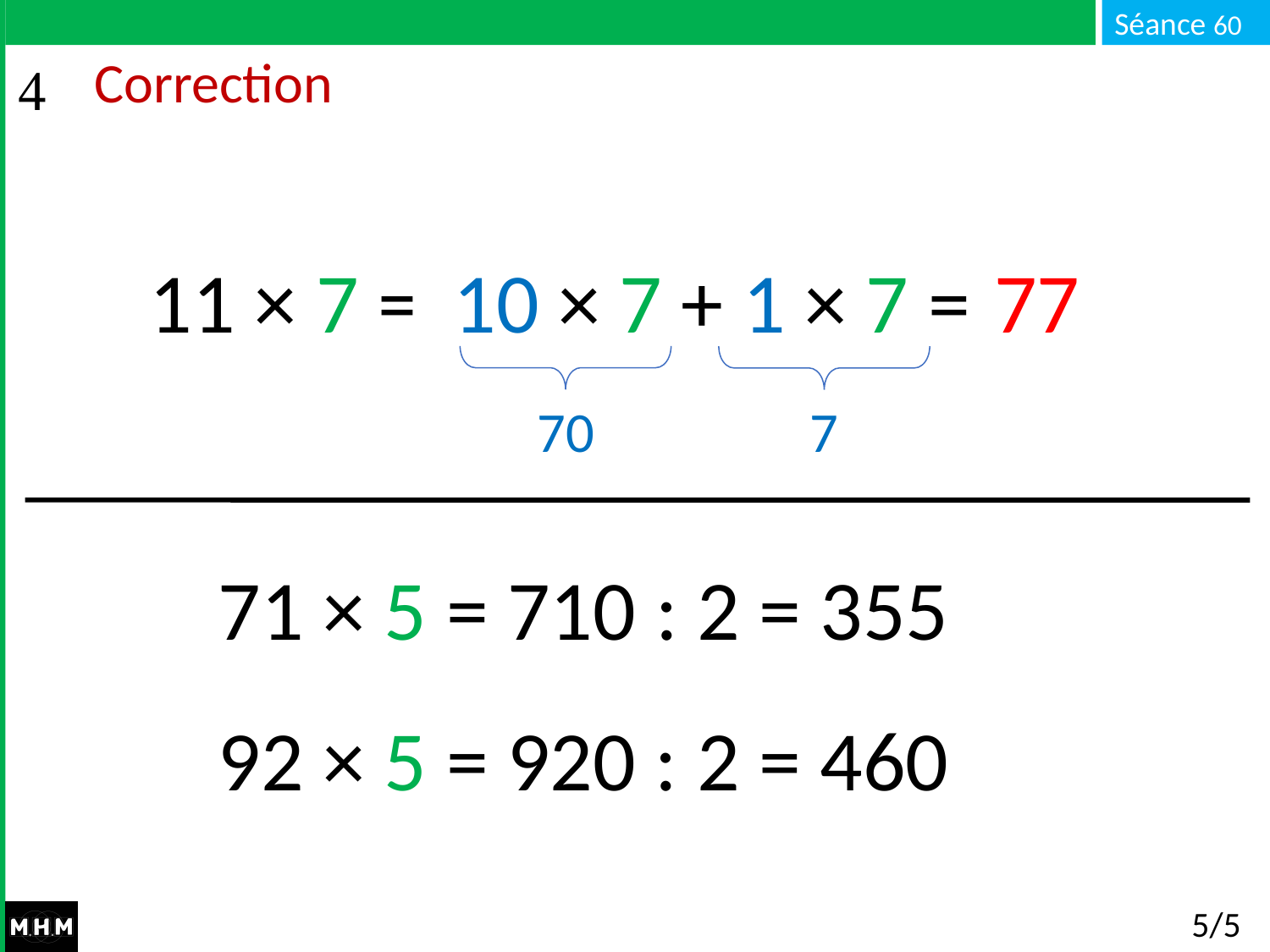

# Correction
11 × 7 = …
10 × 7 + 1 × 7 = …
77

70

7

71 × 5 = 710 : 2 = 355
92 × 5 = 920 : 2 = 460
5/5